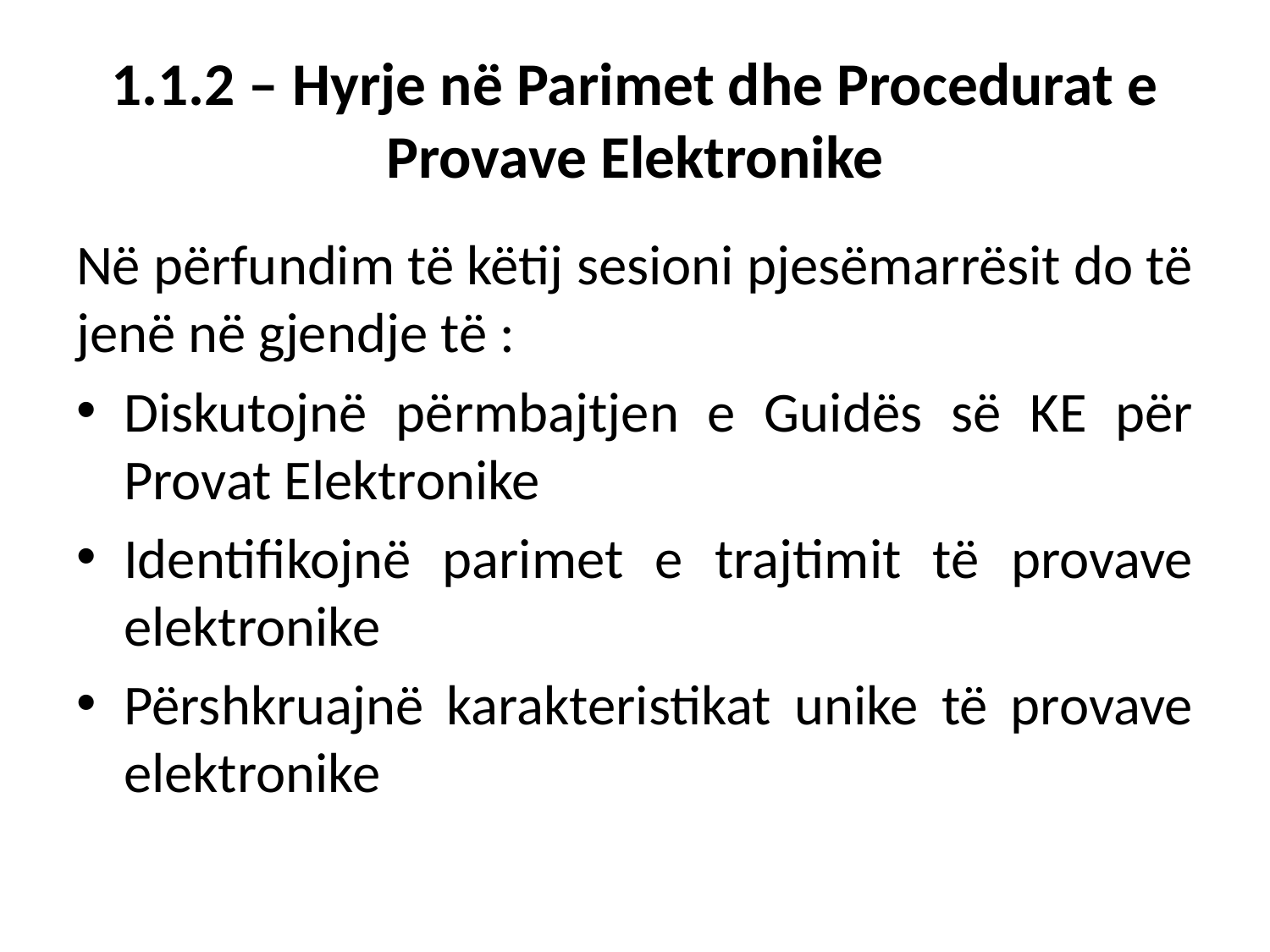

# 1.1.2 – Hyrje në Parimet dhe Procedurat e Provave Elektronike
Në përfundim të këtij sesioni pjesëmarrësit do të jenë në gjendje të :
Diskutojnë përmbajtjen e Guidës së KE për Provat Elektronike
Identifikojnë parimet e trajtimit të provave elektronike
Përshkruajnë karakteristikat unike të provave elektronike